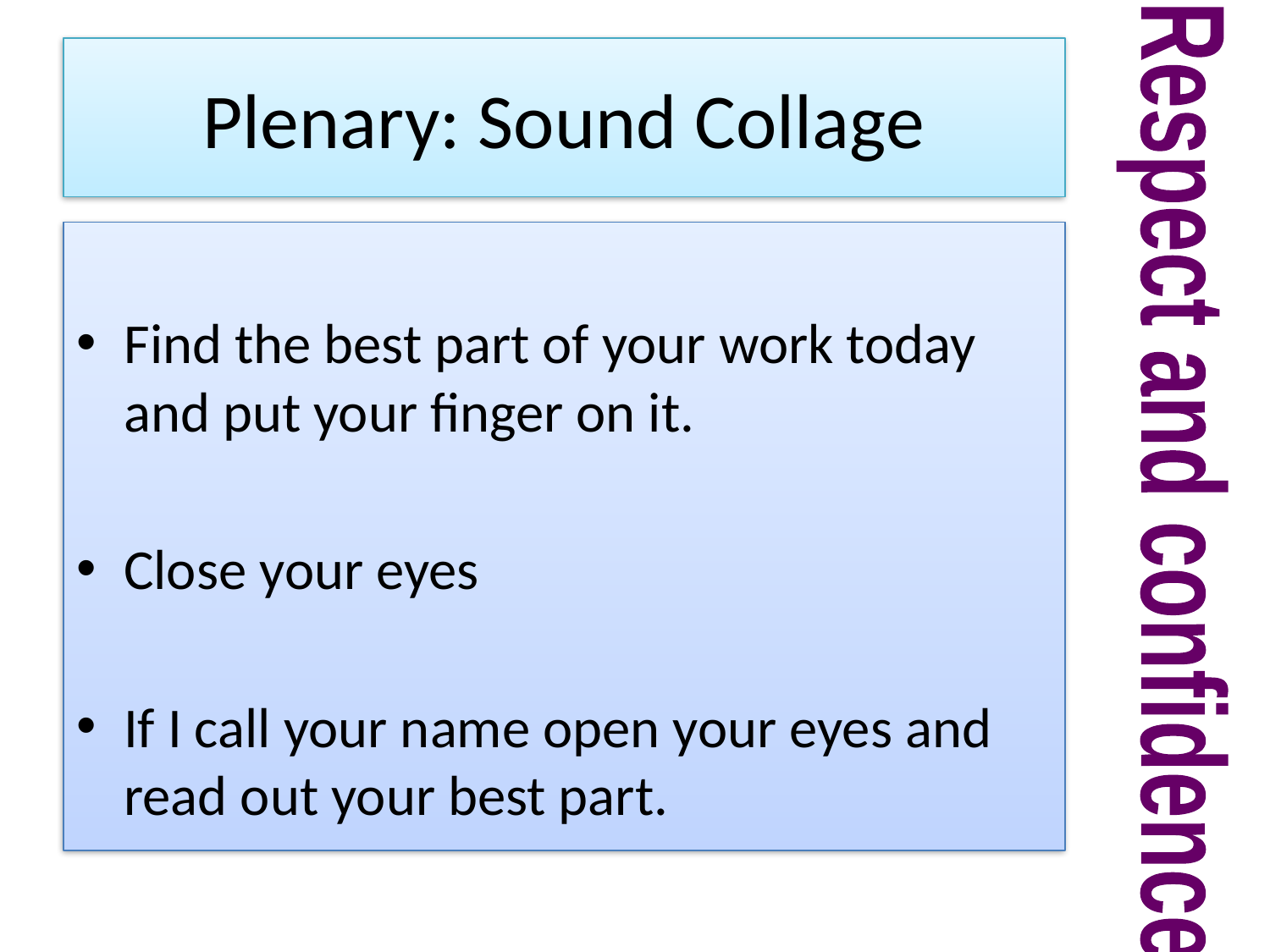

# Plenary: Sound Collage

Find the best part of your work today and put your finger on it.

Close your eyes

If I call your name open your eyes and read out your best part.
Respect and confidence